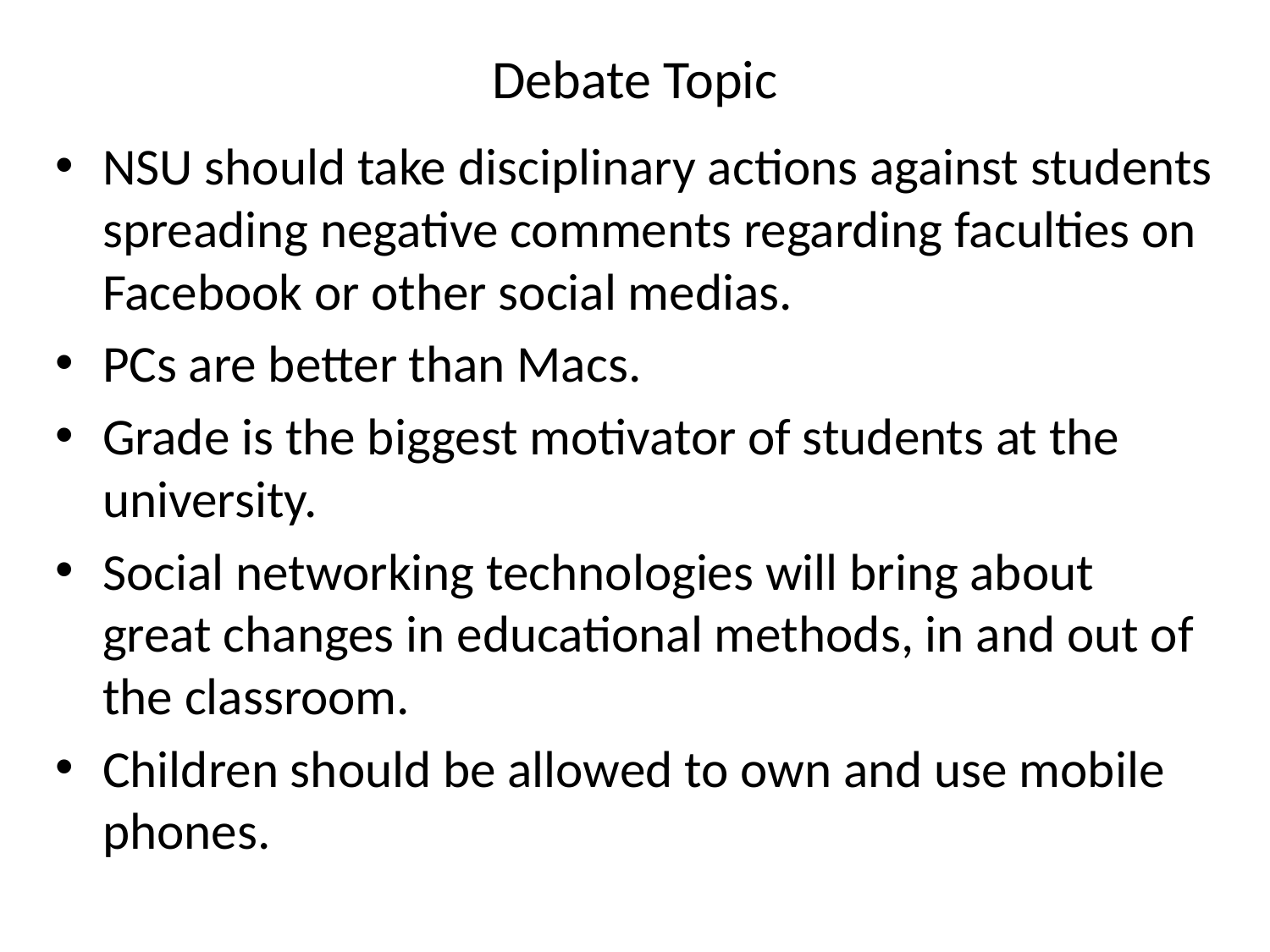

# Debate Topic
NSU should take disciplinary actions against students spreading negative comments regarding faculties on Facebook or other social medias.
PCs are better than Macs.
Grade is the biggest motivator of students at the university.
Social networking technologies will bring about great changes in educational methods, in and out of the classroom.
Children should be allowed to own and use mobile phones.